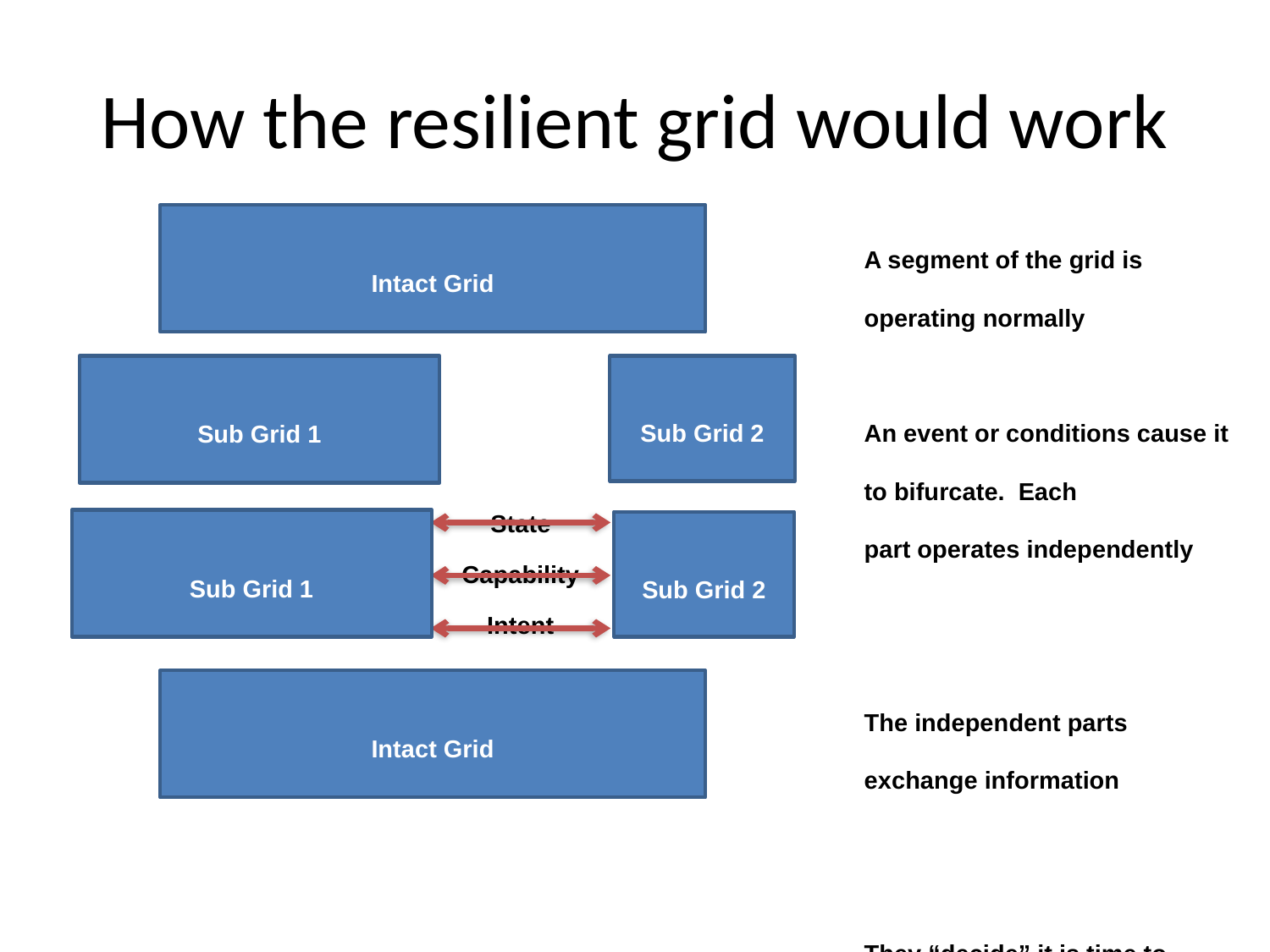

# How the resilient grid would work
Intact Grid
A segment of the grid is operating normally

An event or conditions cause it to bifurcate.  Each
part operates independently

The independent parts exchange information

They “decide” it is time to recombine

Sub Grid 1
Sub Grid 2
State
Sub Grid 1
Sub Grid 2
Capability
Intent
Intact Grid